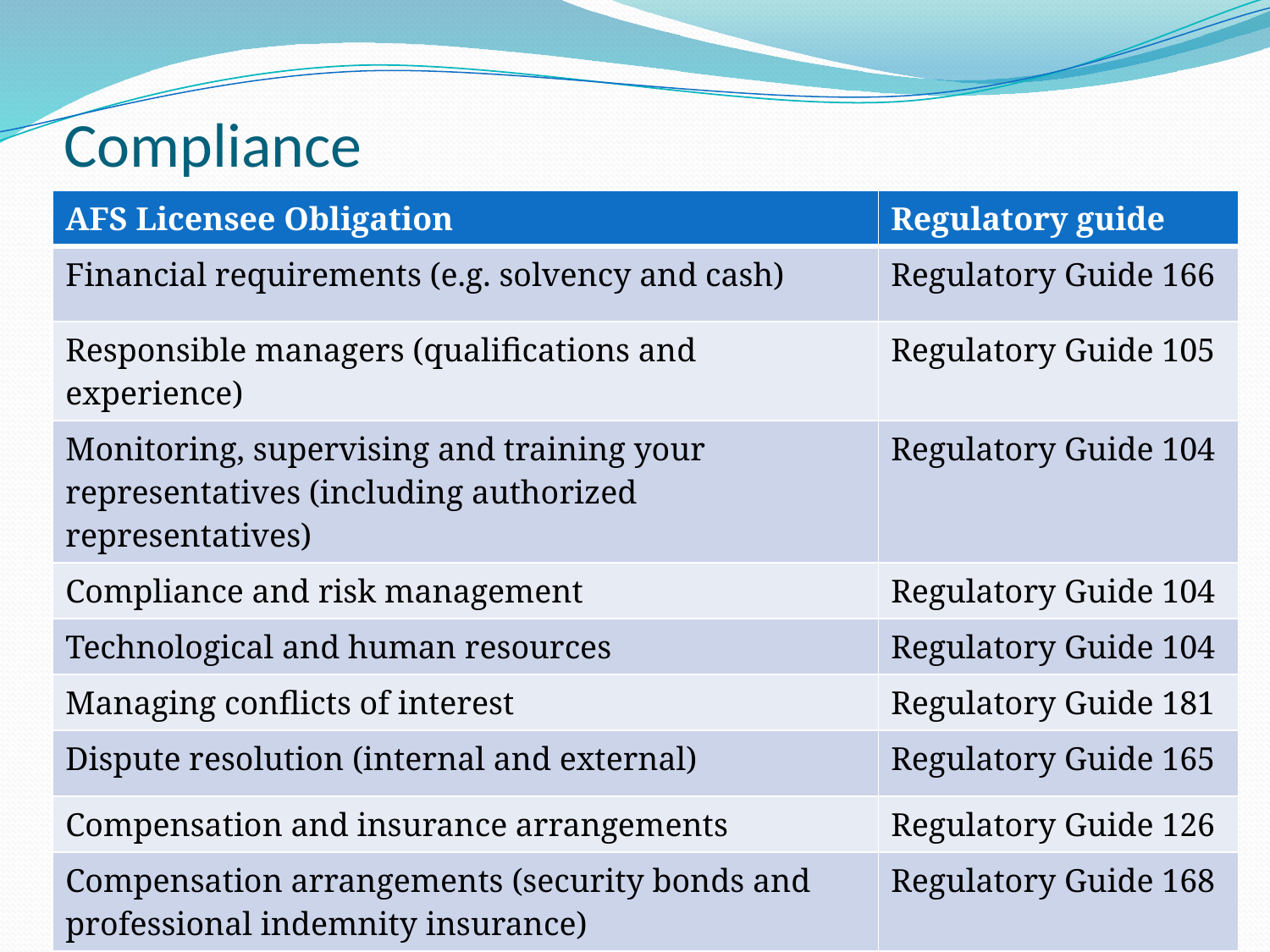

# Compliance
| AFS Licensee Obligation | Regulatory guide |
| --- | --- |
| Financial requirements (e.g. solvency and cash) | Regulatory Guide 166 |
| Responsible managers (qualifications and experience) | Regulatory Guide 105 |
| Monitoring, supervising and training your representatives (including authorized representatives) | Regulatory Guide 104 |
| Compliance and risk management | Regulatory Guide 104 |
| Technological and human resources | Regulatory Guide 104 |
| Managing conflicts of interest | Regulatory Guide 181 |
| Dispute resolution (internal and external) | Regulatory Guide 165 |
| Compensation and insurance arrangements | Regulatory Guide 126 |
| Compensation arrangements (security bonds and professional indemnity insurance) | Regulatory Guide 168 |
| Conduct and disclosure | Regulatory Guide 175 |